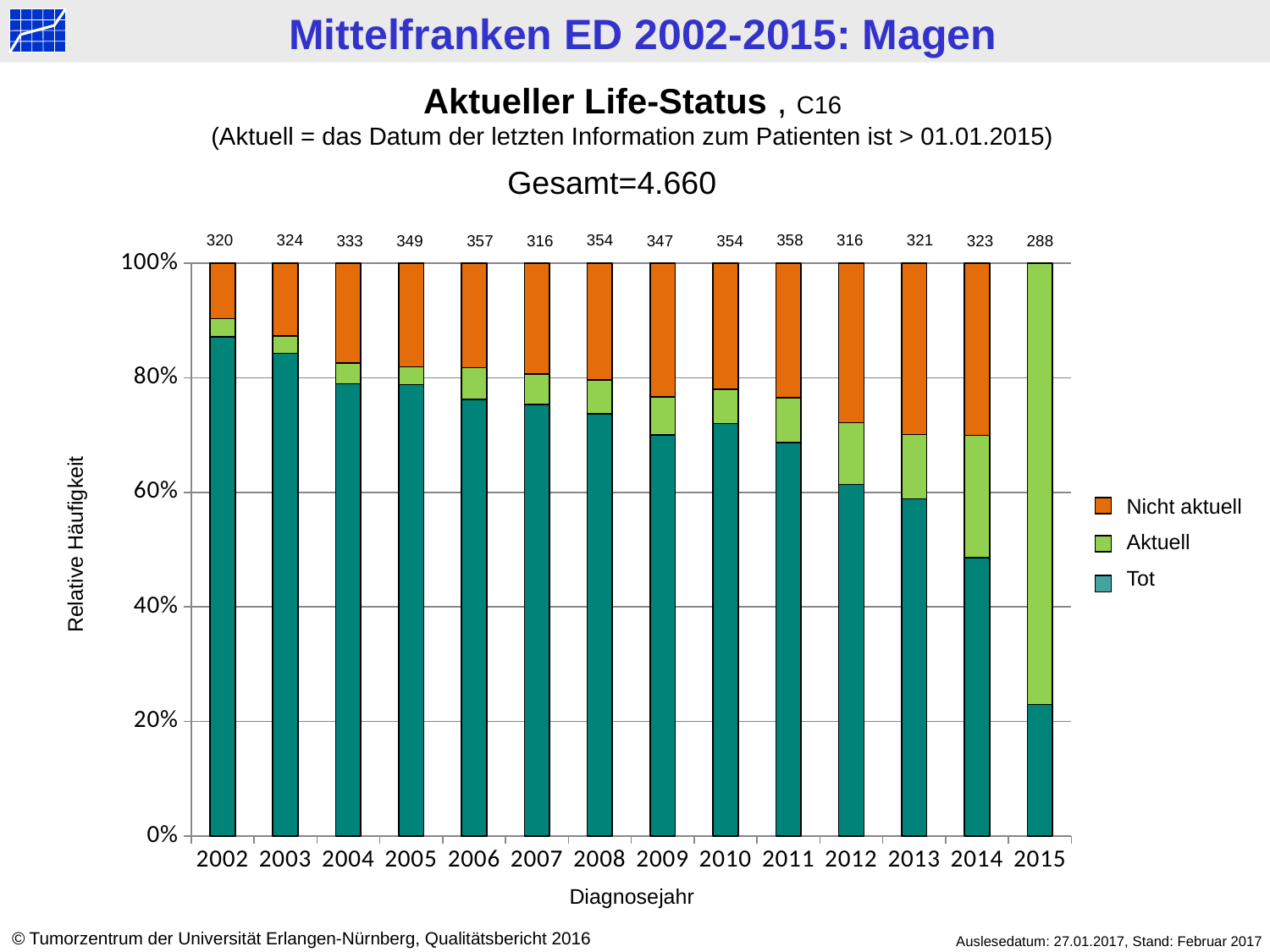

Aktueller Life-Status , C16
(Aktuell = das Datum der letzten Information zum Patienten ist > 01.01.2015)
Gesamt=4.660
358
321
320
324
354
316
333
349
357
316
347
354
323
288

### Chart

| Category | tot | > 2015 | < 2015 |
|---|---|---|---|
| 2002 | 279.0 | 10.0 | 31.0 |
| 2003 | 273.0 | 10.0 | 41.0 |
| 2004 | 263.0 | 12.0 | 58.0 |
| 2005 | 275.0 | 11.0 | 63.0 |
| 2006 | 272.0 | 20.0 | 65.0 |
| 2007 | 238.0 | 17.0 | 61.0 |
| 2008 | 261.0 | 21.0 | 72.0 |
| 2009 | 243.0 | 23.0 | 81.0 |
| 2010 | 255.0 | 21.0 | 78.0 |
| 2011 | 246.0 | 28.0 | 84.0 |
| 2012 | 194.0 | 34.0 | 88.0 |
| 2013 | 189.0 | 36.0 | 96.0 |
| 2014 | 157.0 | 69.0 | 97.0 |
| 2015 | 66.0 | 222.0 | 0.0 |
Nicht aktuell
Aktuell
Tot

Relative Häufigkeit

Diagnosejahr